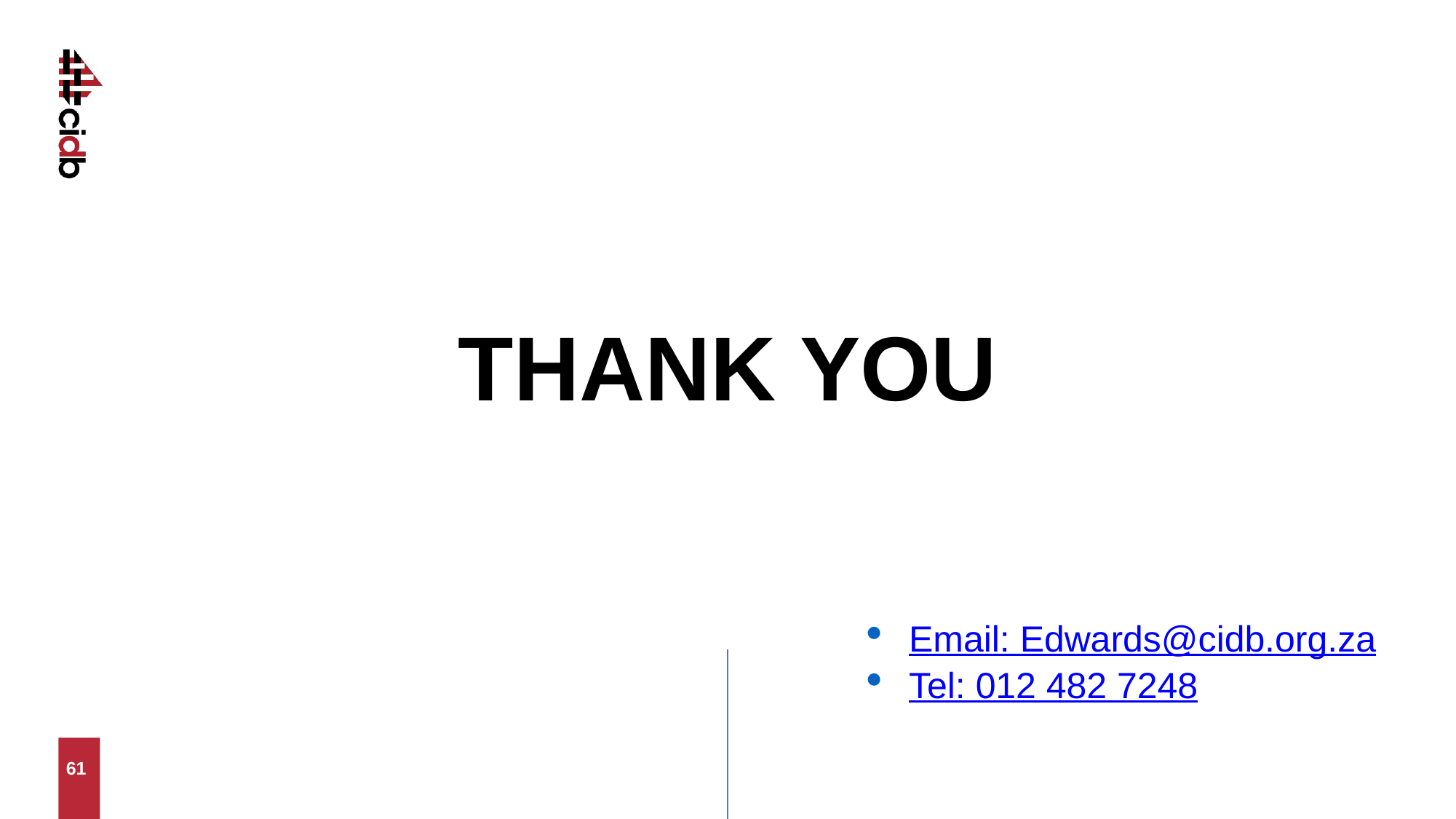

# THANK YOU
Email: Edwards@cidb.org.za
Tel: 012 482 7248

61